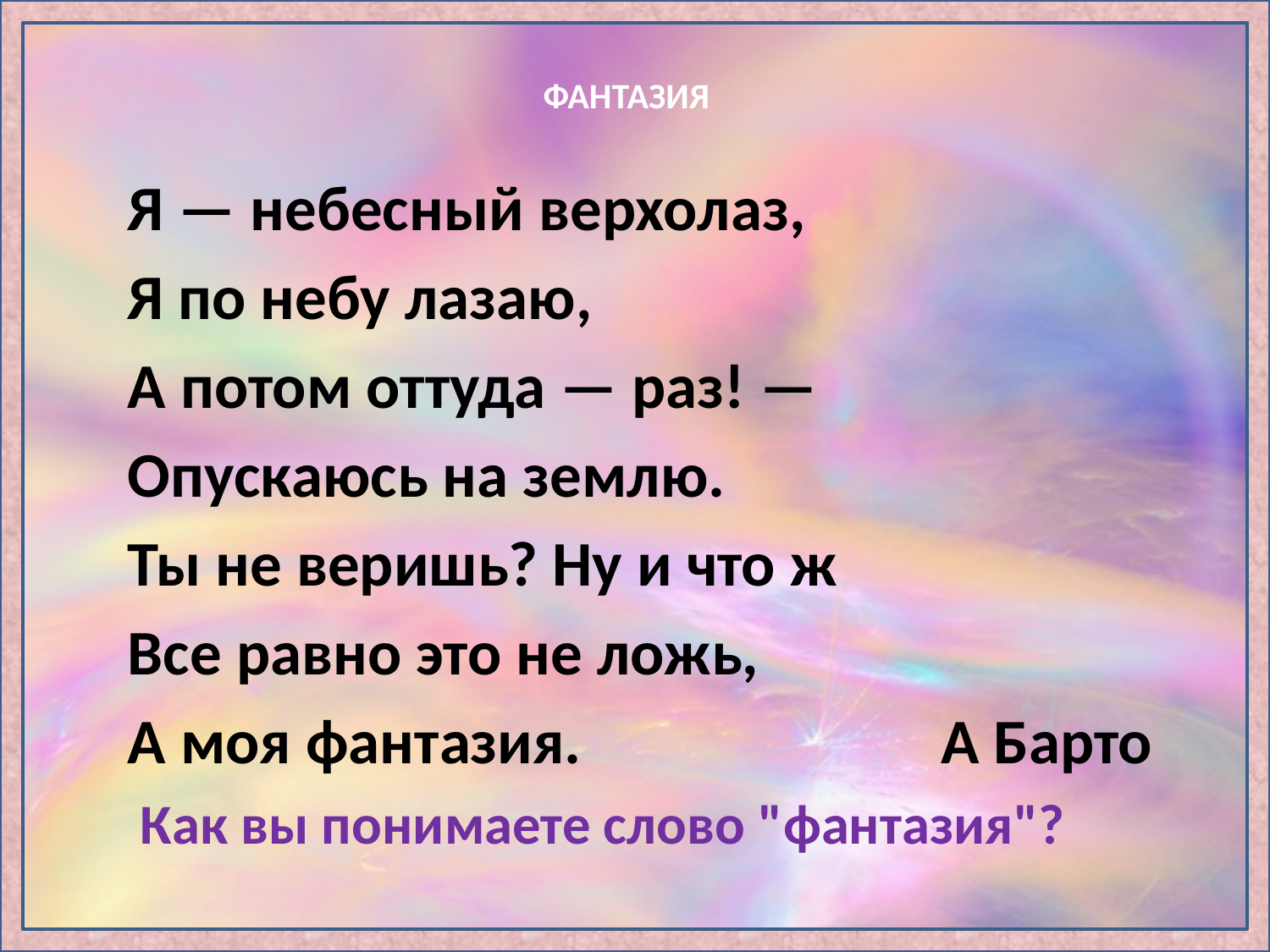

Я — небесный верхолаз,
Я по небу лазаю,
А потом оттуда — раз! —
Опускаюсь на землю.
Ты не веришь? Ну и что ж
Все равно это не ложь,
А моя фантазия.                         А Барто
 Как вы понимаете слово "фантазия"?
# ФАНТАЗИЯ